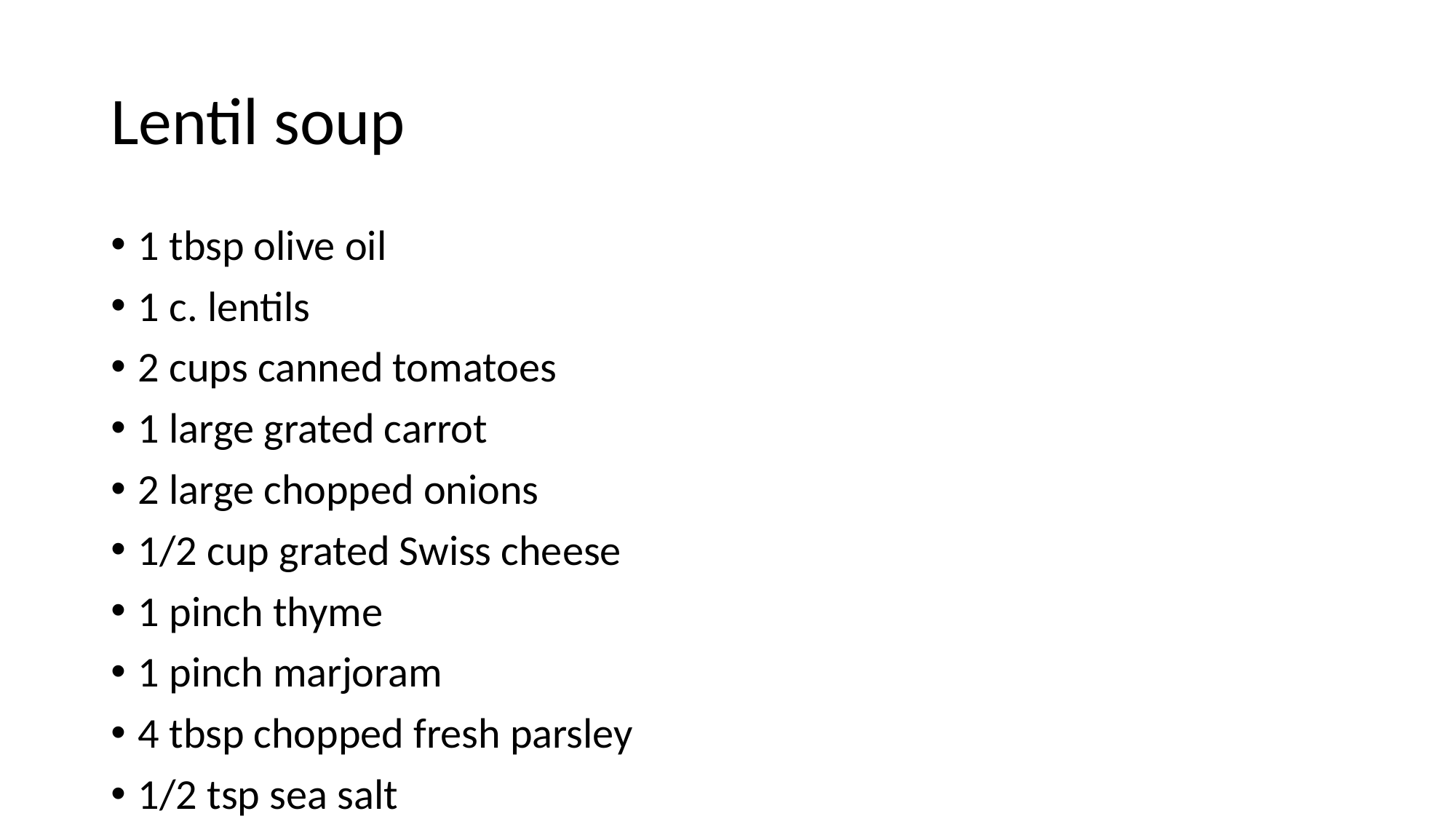

# Lentil soup
1 tbsp olive oil
1 c. lentils
2 cups canned tomatoes
1 large grated carrot
2 large chopped onions
1/2 cup grated Swiss cheese
1 pinch thyme
1 pinch marjoram
4 tbsp chopped fresh parsley
1/2 tsp sea salt
5 cups vegetable broth